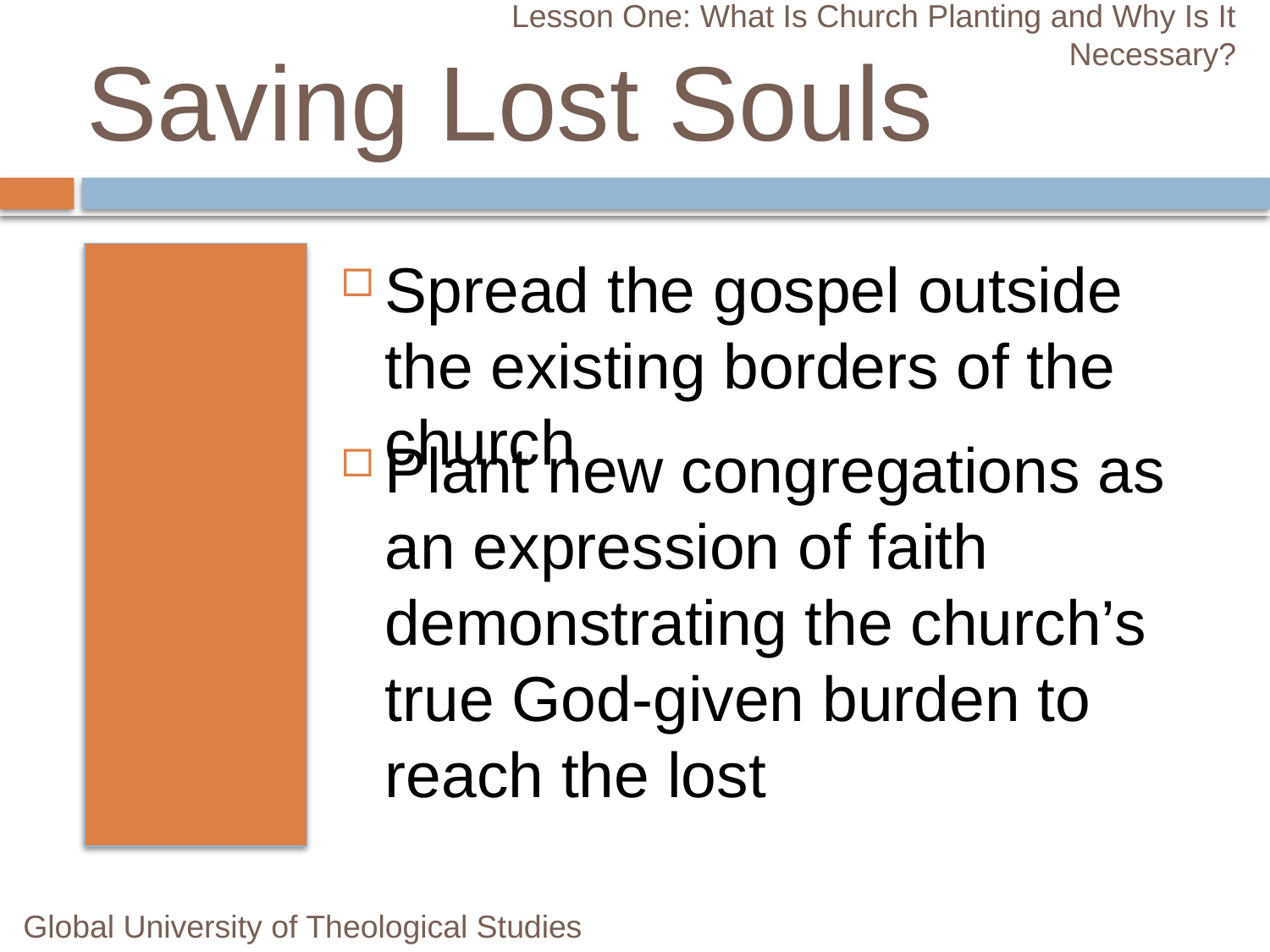

Lesson One: What Is Church Planting and Why Is It Necessary?
# Saving Lost Souls

Spread the gospel outside the existing borders of the church
Plant new congregations as an expression of faith demonstrating the church’s true God-given burden to reach the lost
Global University of Theological Studies